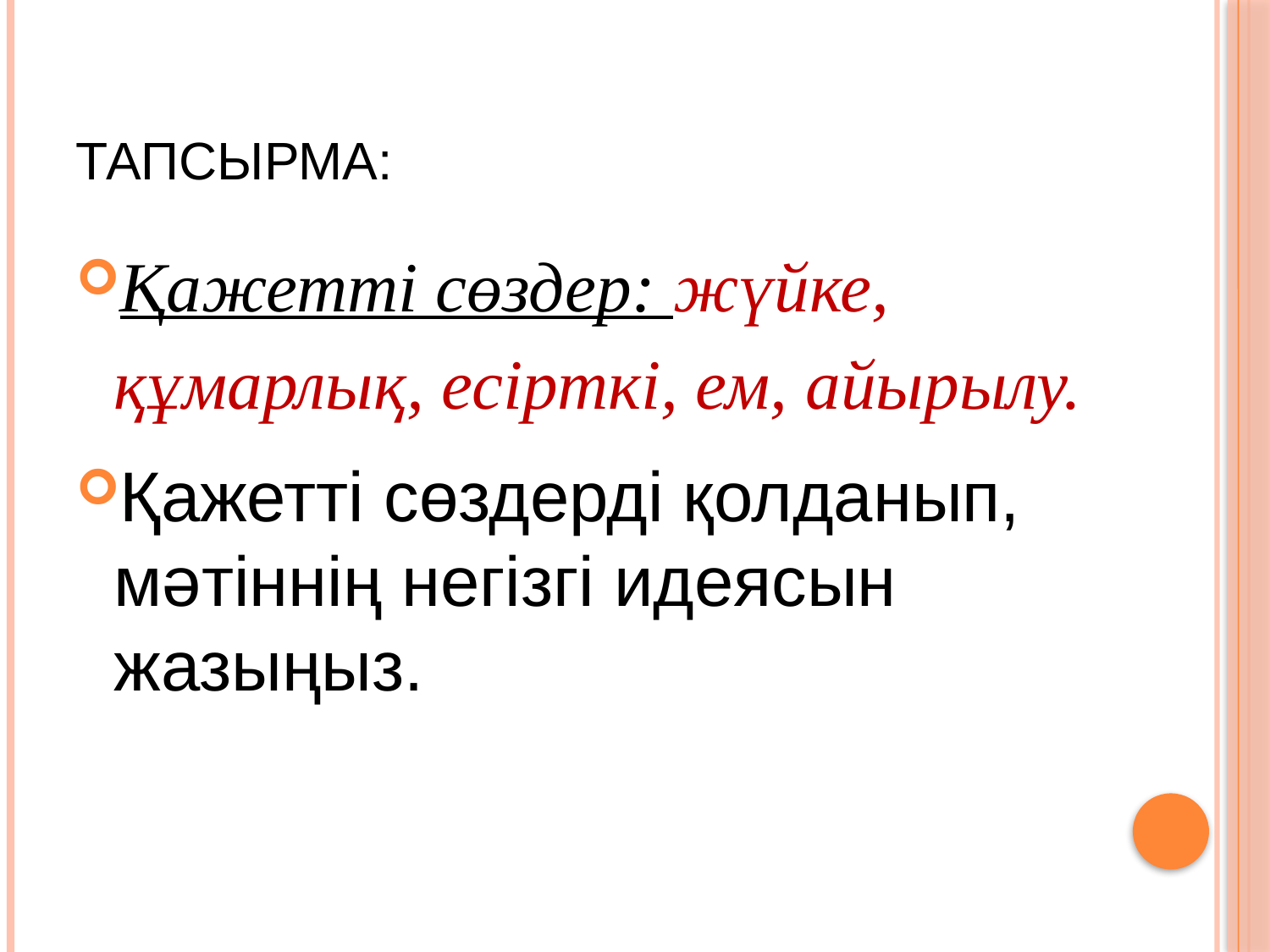

# Тапсырма:
Қажетті сөздер: жүйке, құмарлық, есірткі, ем, айырылу.
Қажетті сөздерді қолданып, мәтіннің негізгі идеясын жазыңыз.